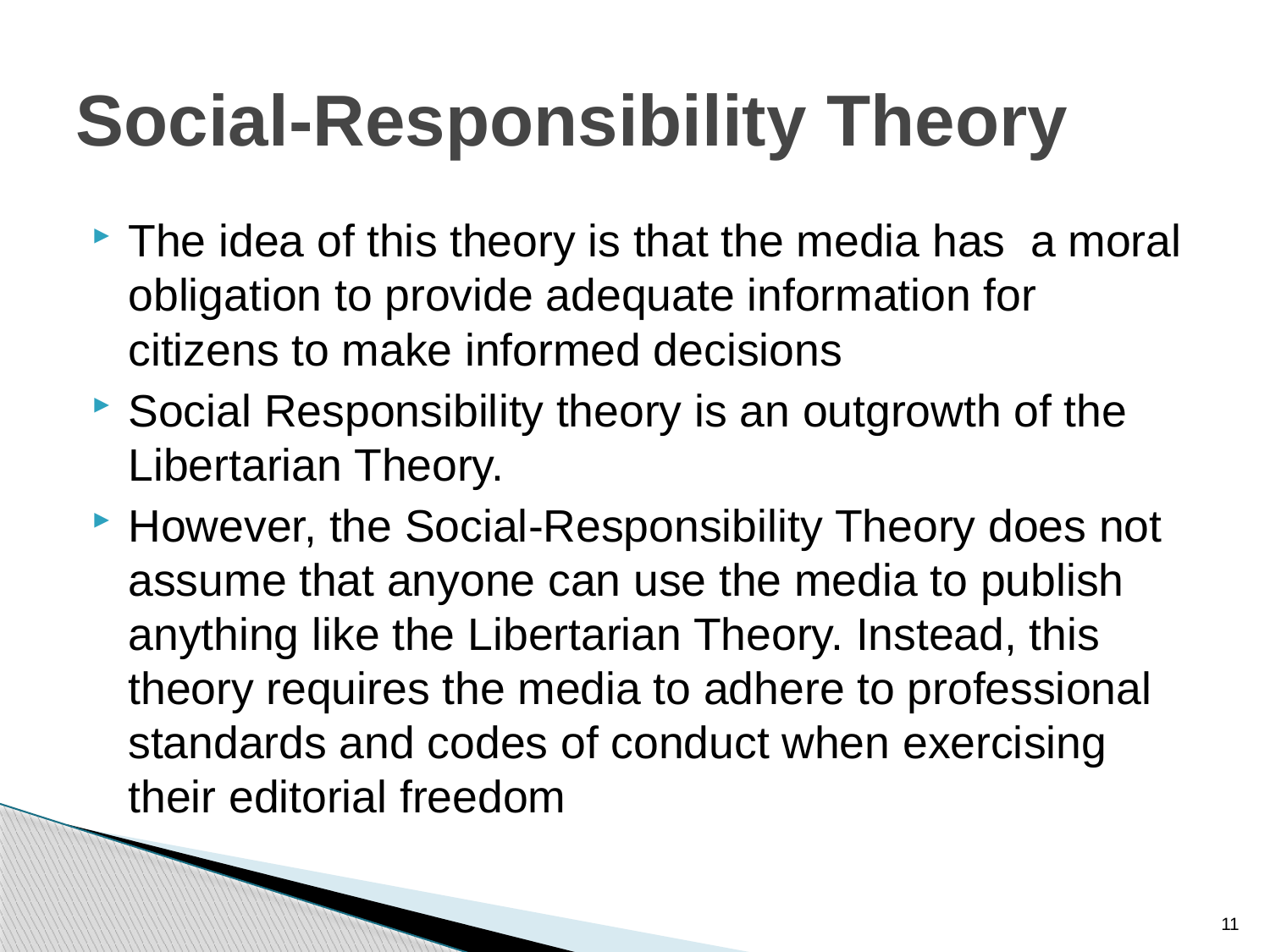

# Social-Responsibility Theory
The idea of this theory is that the media has  a moral obligation to provide adequate information for citizens to make informed decisions
Social Responsibility theory is an outgrowth of the Libertarian Theory.
However, the Social-Responsibility Theory does not assume that anyone can use the media to publish anything like the Libertarian Theory. Instead, this theory requires the media to adhere to professional standards and codes of conduct when exercising their editorial freedom
11